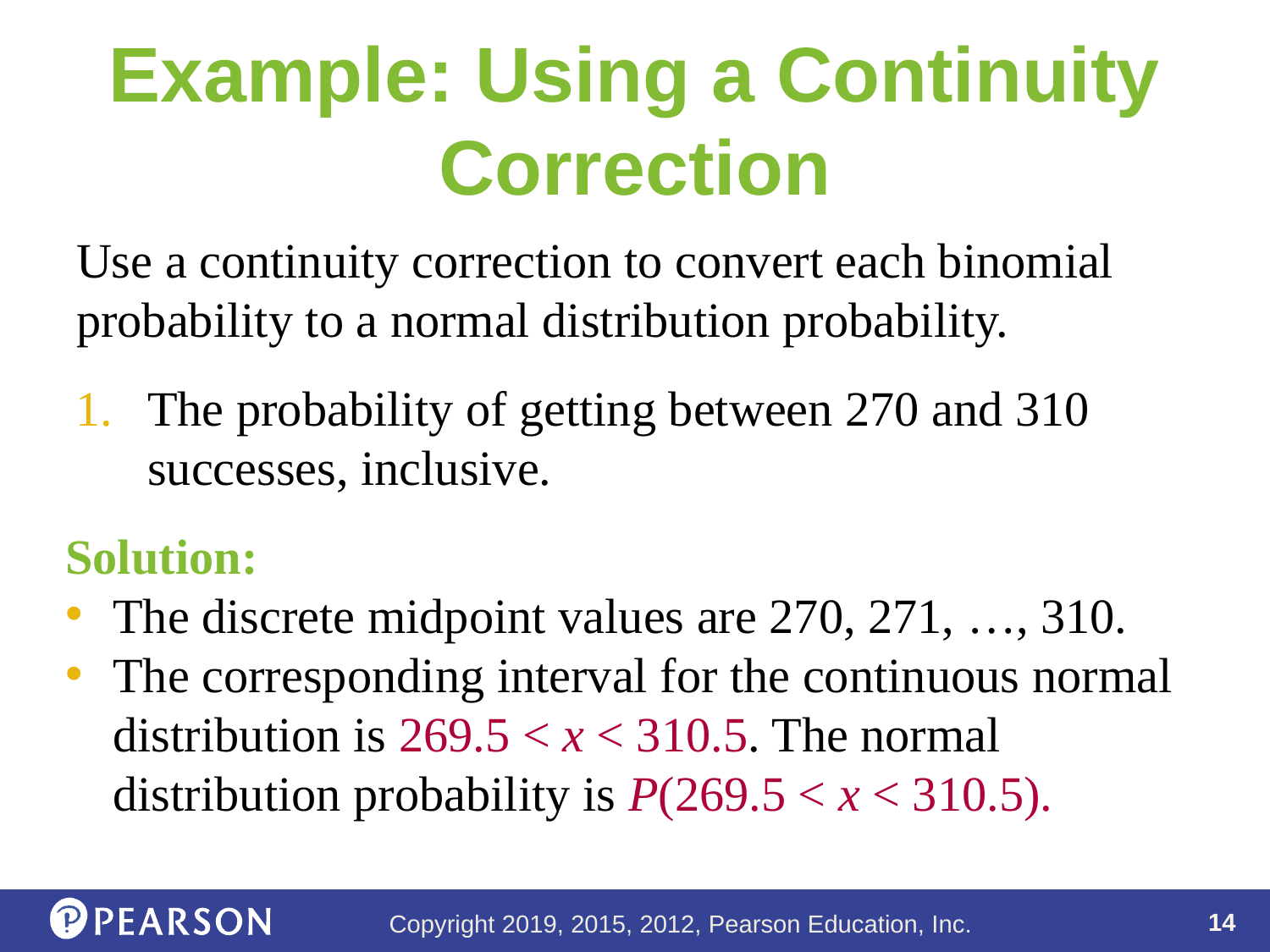

# Example: Using a Continuity Correction
Use a continuity correction to convert each binomial probability to a normal distribution probability.

The probability of getting between 270 and 310 successes, inclusive.
Solution:
The discrete midpoint values are 270, 271, …, 310.
The corresponding interval for the continuous normal distribution is 269.5 < x < 310.5. The normal distribution probability is P(269.5 < x < 310.5).